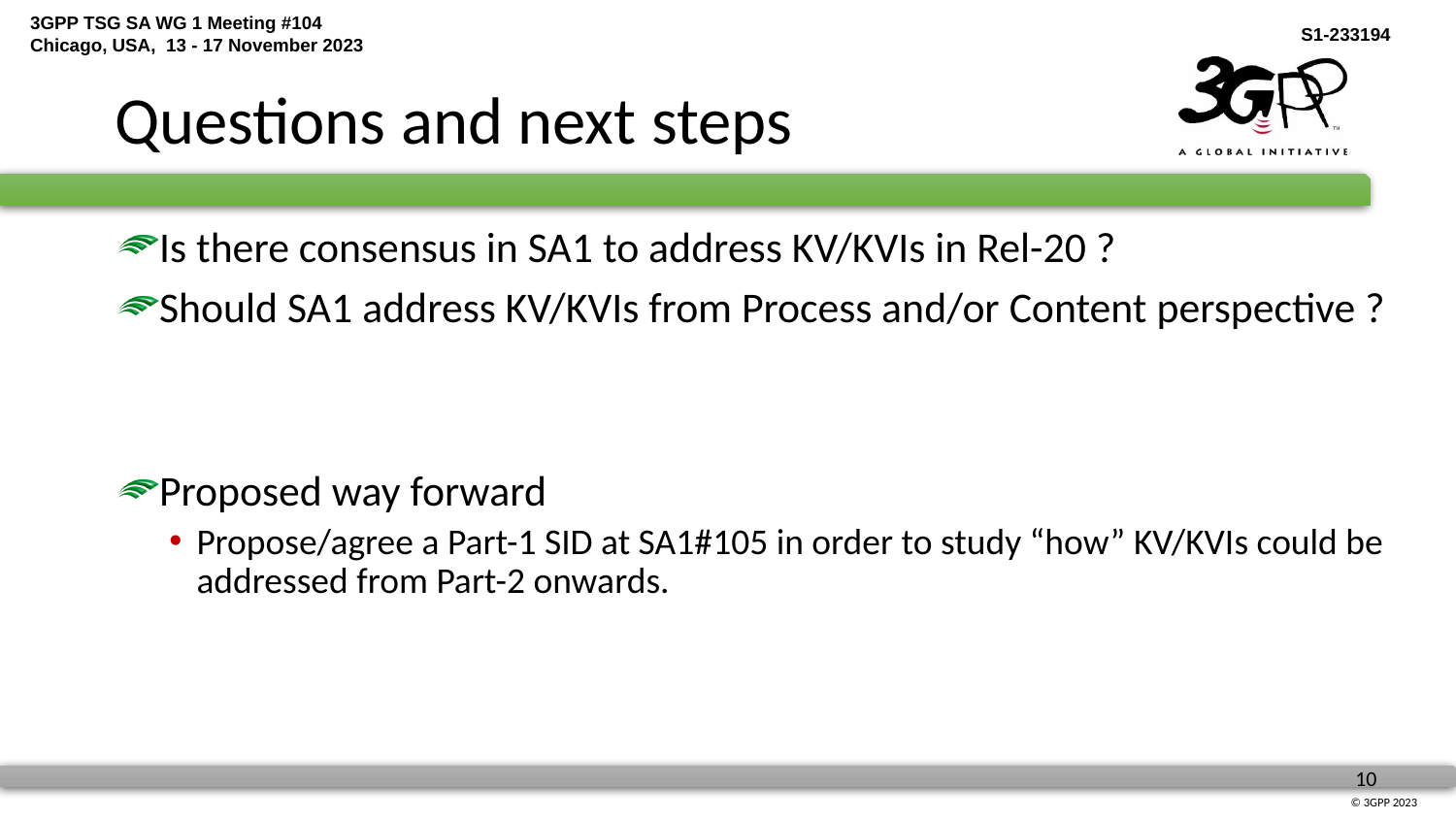

# Questions and next steps
Is there consensus in SA1 to address KV/KVIs in Rel-20 ?
Should SA1 address KV/KVIs from Process and/or Content perspective ?

Proposed way forward
Propose/agree a Part-1 SID at SA1#105 in order to study “how” KV/KVIs could be addressed from Part-2 onwards.